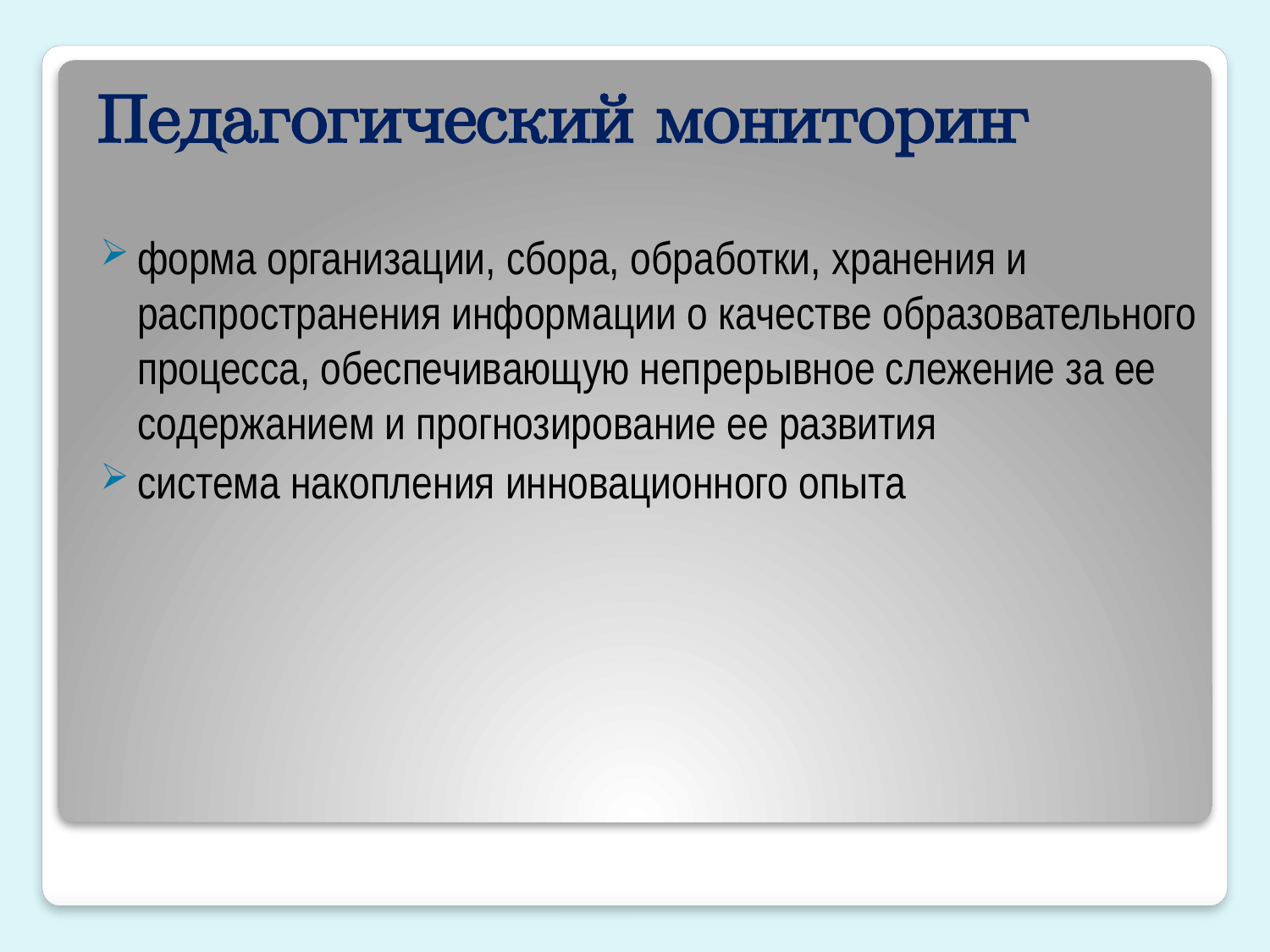

# Педагогический мониторинг
форма организации, сбора, обработки, хранения и распространения информации о качестве образовательного процесса, обеспечивающую непрерывное слежение за ее содержанием и прогнозирование ее развития
система накопления инновационного опыта